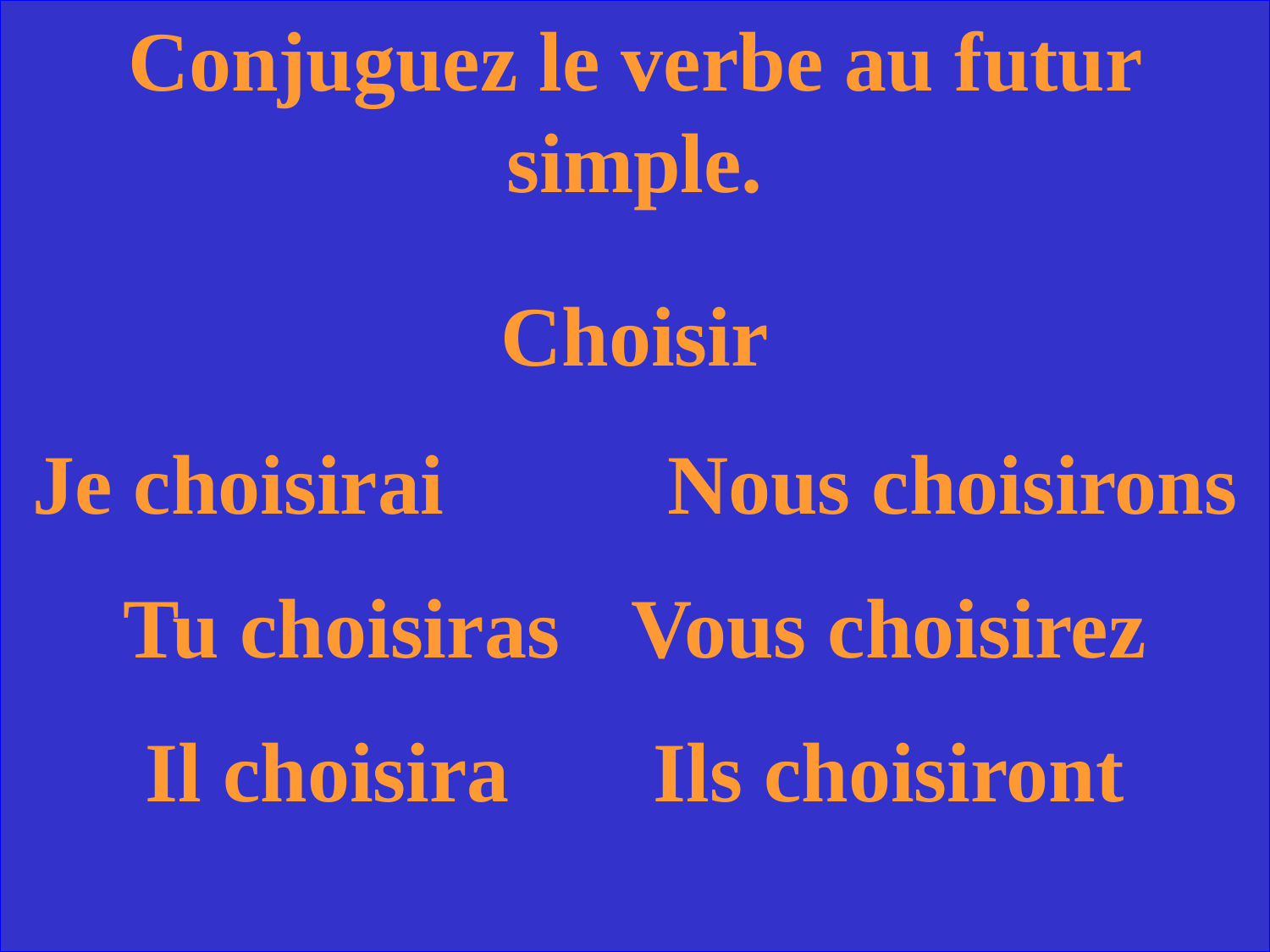

Conjuguez le verbe au futur simple.
Choisir
Je choisirai		Nous choisirons
Tu choisiras	Vous choisirez
Il choisira		Ils choisiront